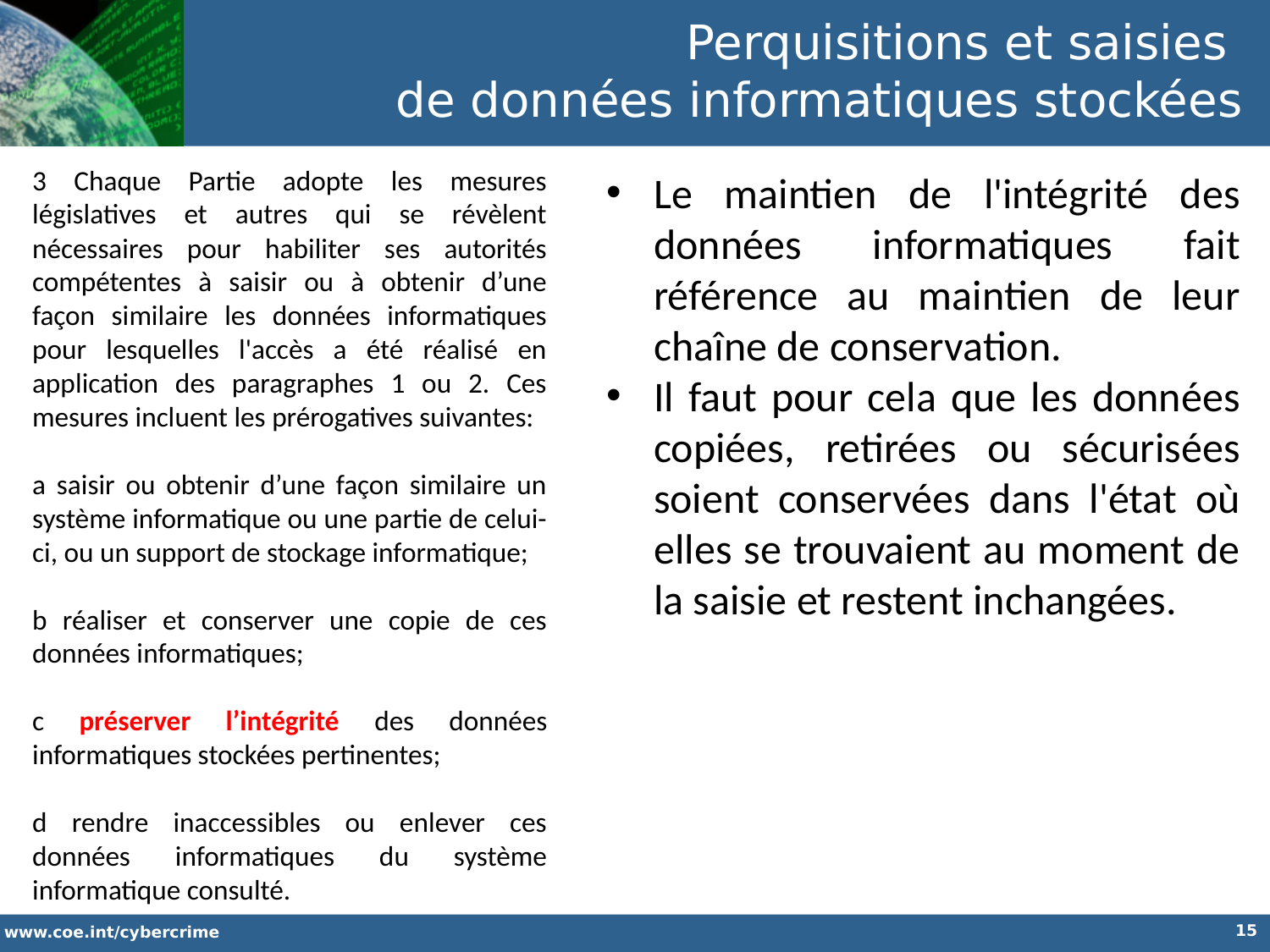

Perquisitions et saisies
de données informatiques stockées
3 Chaque Partie adopte les mesures législatives et autres qui se révèlent nécessaires pour habiliter ses autorités compétentes à saisir ou à obtenir d’une façon similaire les données informatiques pour lesquelles l'accès a été réalisé en application des paragraphes 1 ou 2. Ces mesures incluent les prérogatives suivantes:

a saisir ou obtenir d’une façon similaire un système informatique ou une partie de celui-ci, ou un support de stockage informatique;

b réaliser et conserver une copie de ces données informatiques;

c préserver l’intégrité des données informatiques stockées pertinentes;

d rendre inaccessibles ou enlever ces données informatiques du système informatique consulté.
Le maintien de l'intégrité des données informatiques fait référence au maintien de leur chaîne de conservation.
Il faut pour cela que les données copiées, retirées ou sécurisées soient conservées dans l'état où elles se trouvaient au moment de la saisie et restent inchangées.